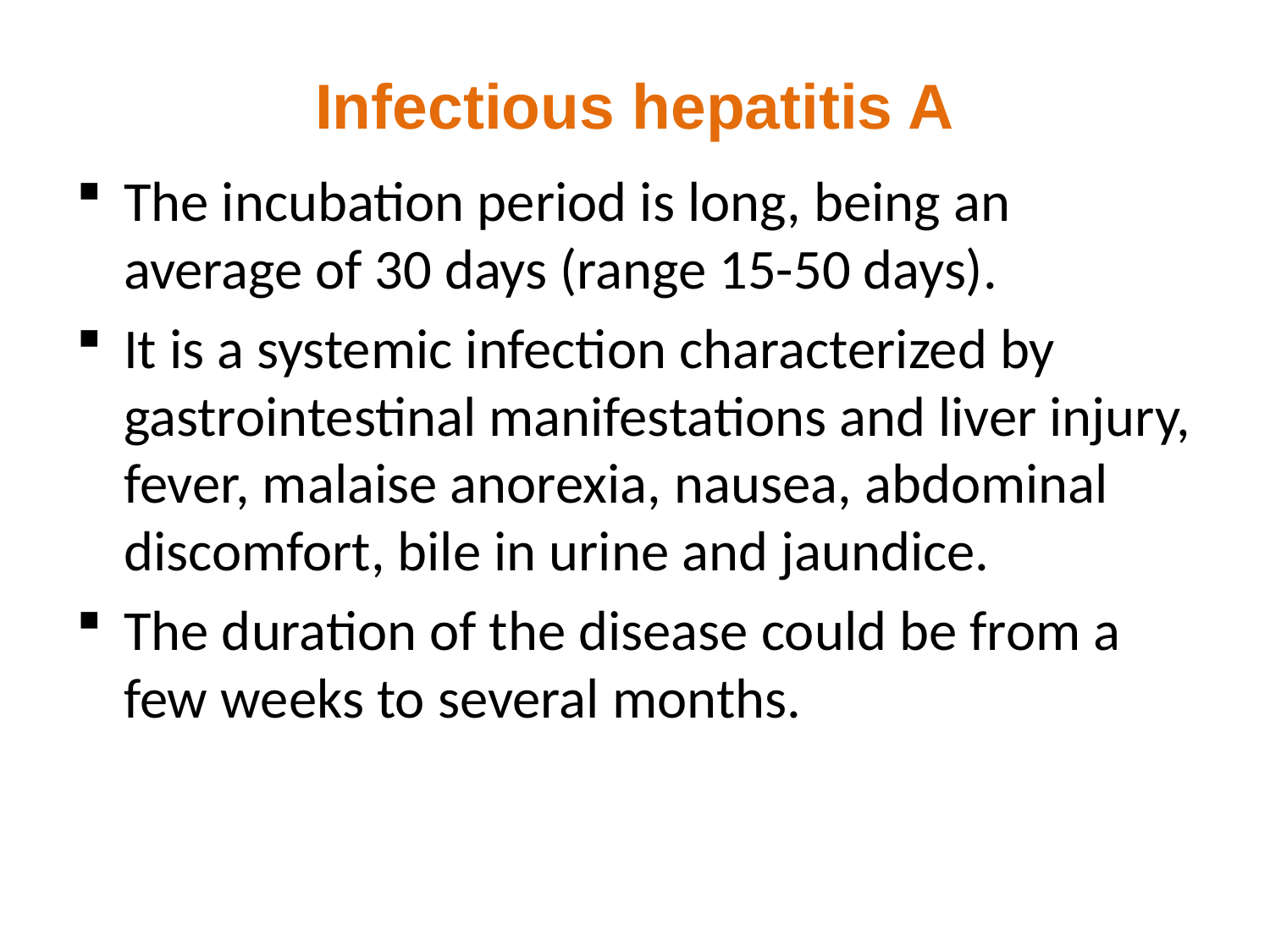

# Infectious hepatitis A
The incubation period is long, being an average of 30 days (range 15-50 days).
It is a systemic infection characterized by gastrointestinal manifestations and liver injury, fever, malaise anorexia, nausea, abdominal discomfort, bile in urine and jaundice.
The duration of the disease could be from a few weeks to several months.